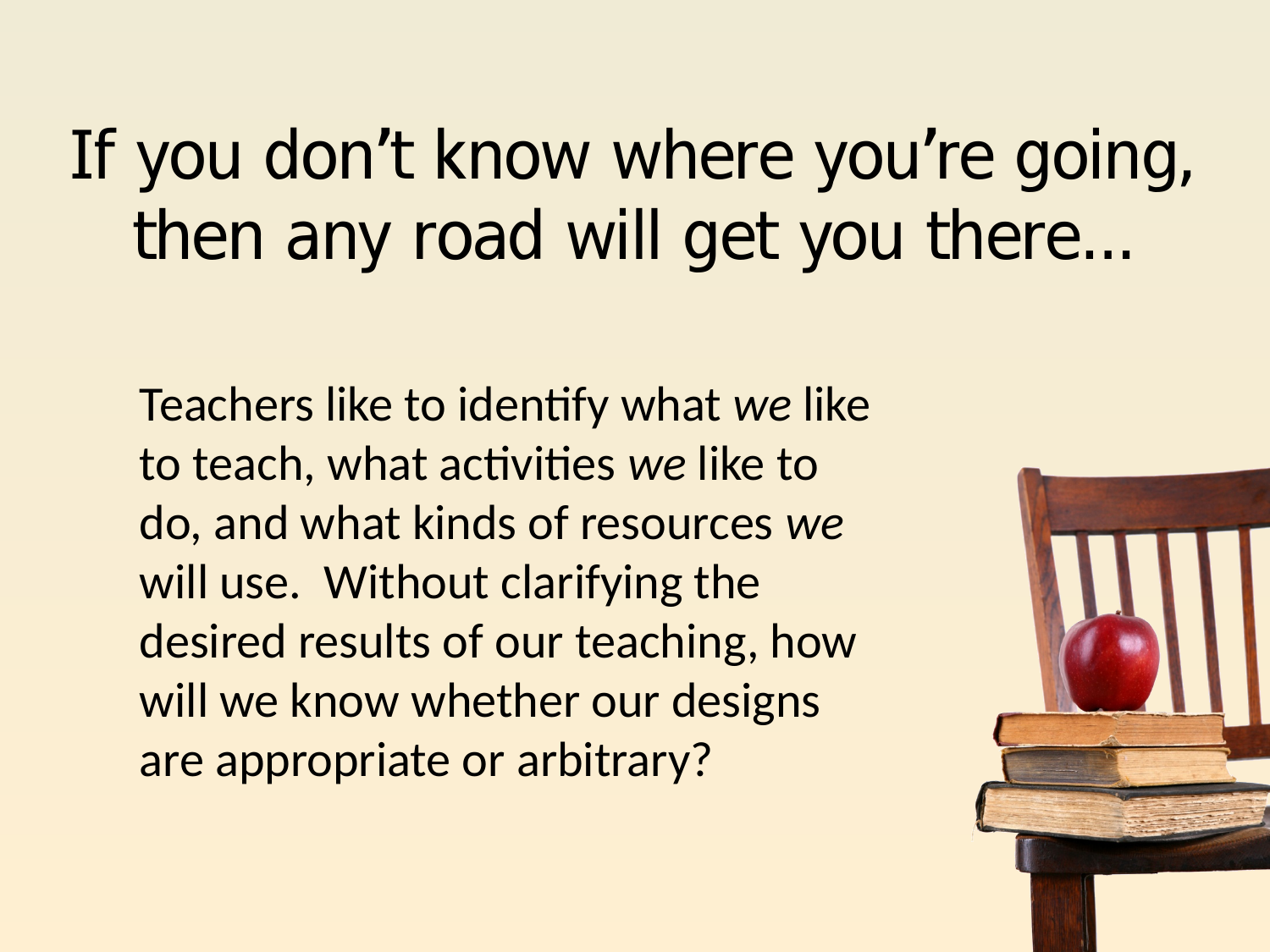

If you don’t know where you’re going, then any road will get you there…

Teachers like to identify what we like to teach, what activities we like to do, and what kinds of resources we will use.  Without clarifying the desired results of our teaching, how will we know whether our designs are appropriate or arbitrary?